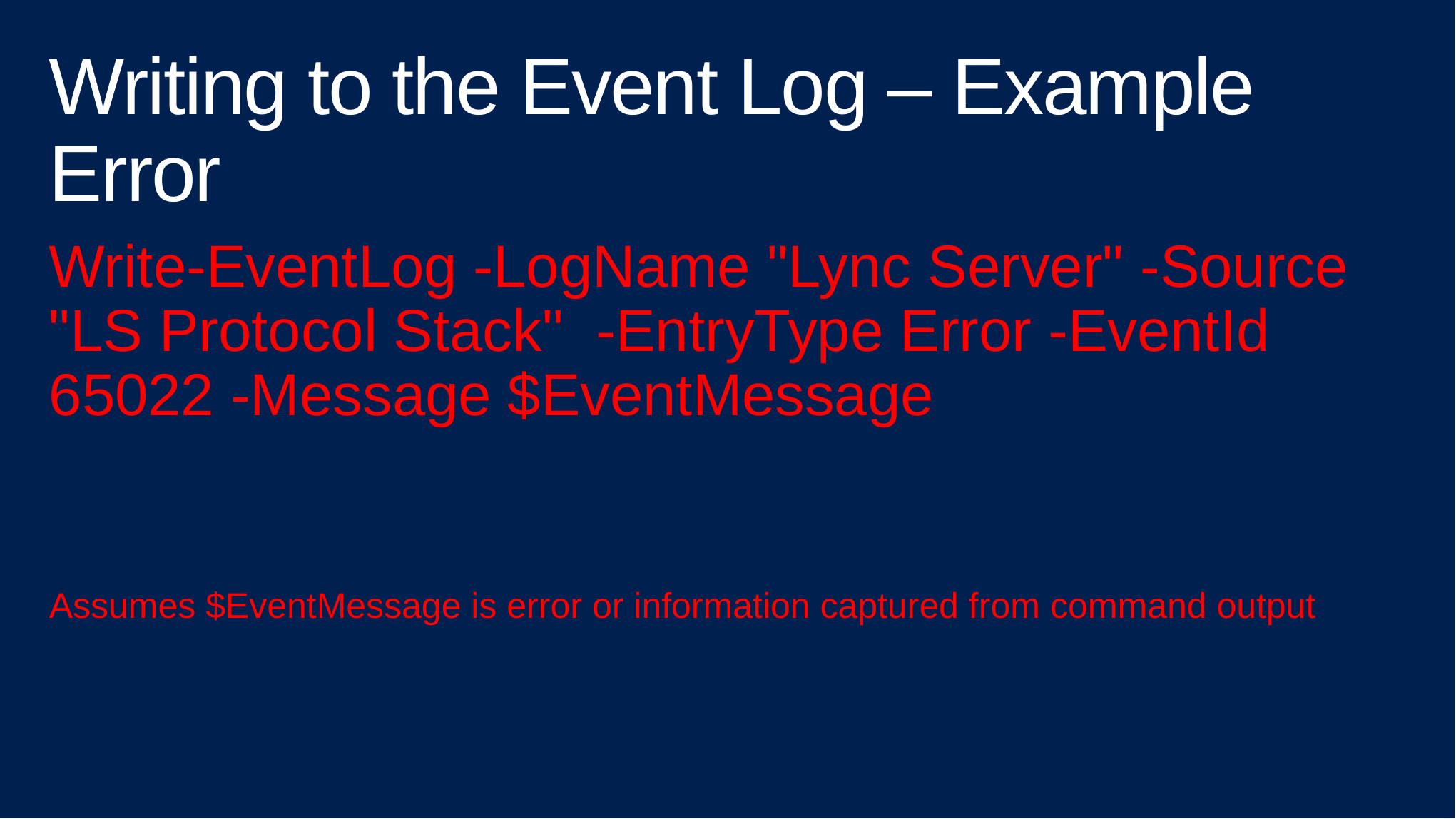

# Writing to the Event Log – Example Error

Write-EventLog -LogName "Lync Server" -Source "LS Protocol Stack"  -EntryType Error -EventId 65022 -Message $EventMessage

Assumes $EventMessage is error or information captured from command output